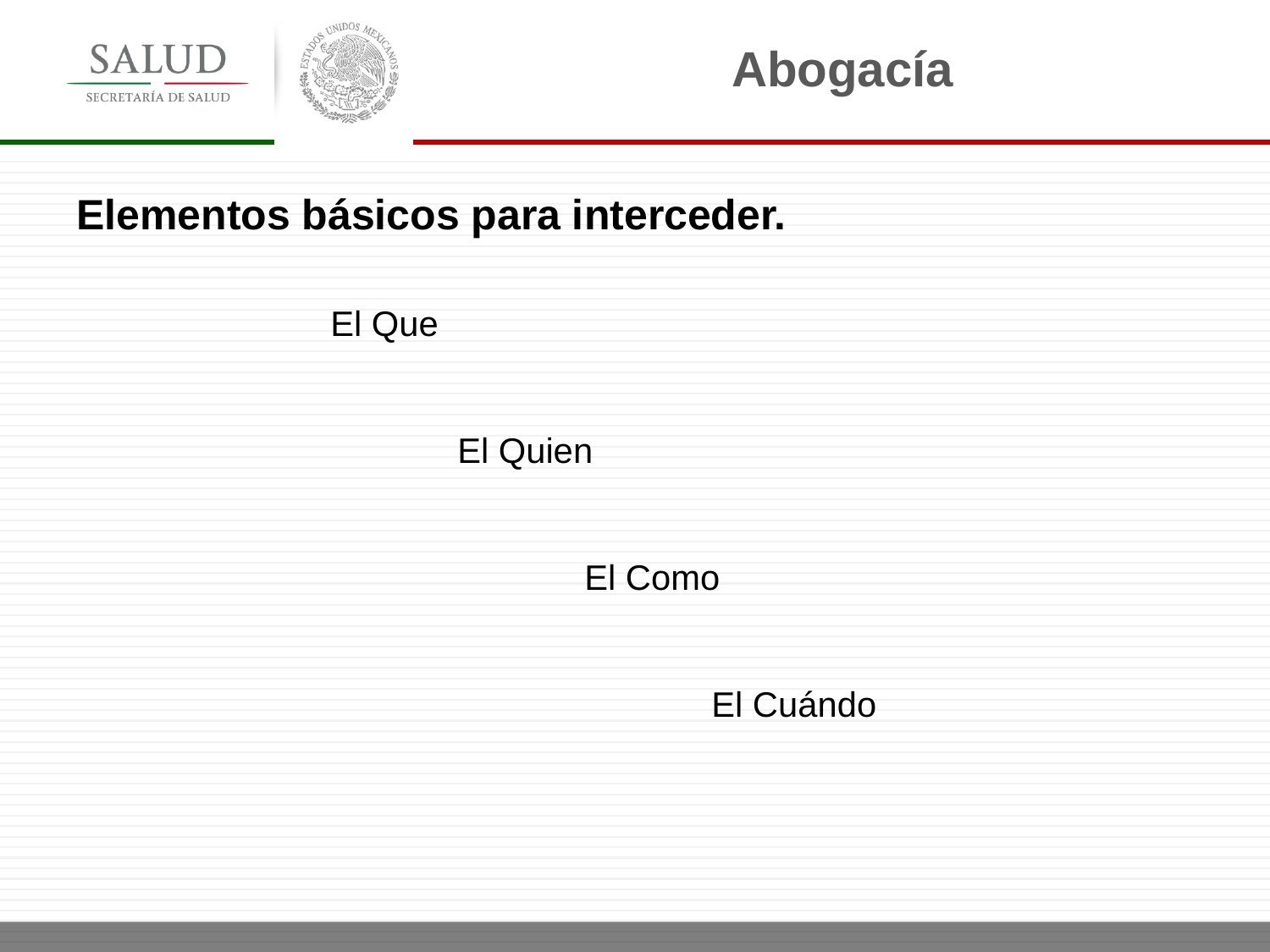

Abogacía
Elementos básicos para interceder.

		El Que

			El Quien

				El Como

					El Cuándo